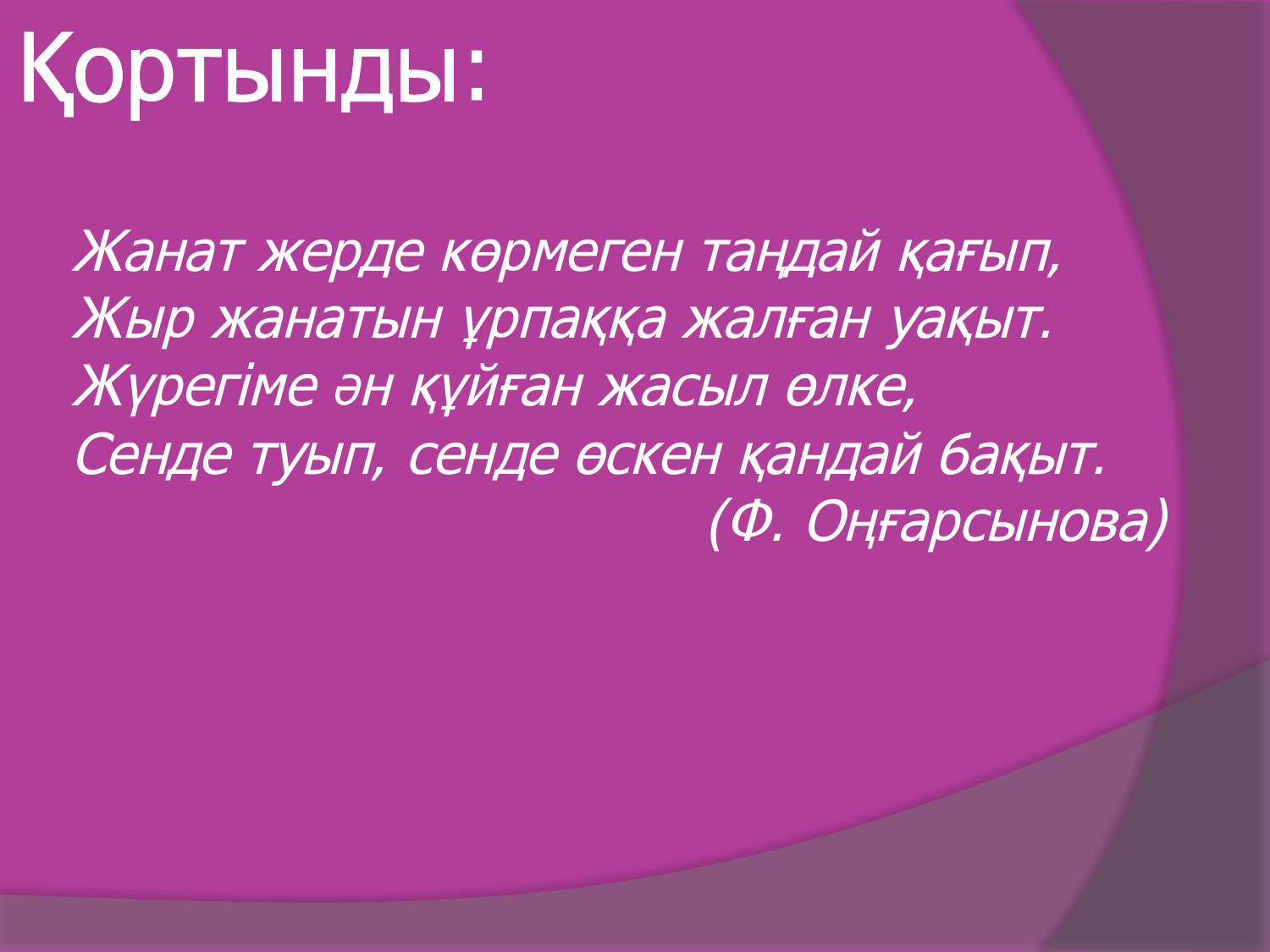

Қортынды:
Жанат жерде көрмеген таңдай қағып,
Жыр жанатын ұрпаққа жалған уақыт.
Жүрегіме ән құйған жасыл өлке,
Сенде туып, сенде өскен қандай бақыт.
                                    (Ф. Оңғарсынова)